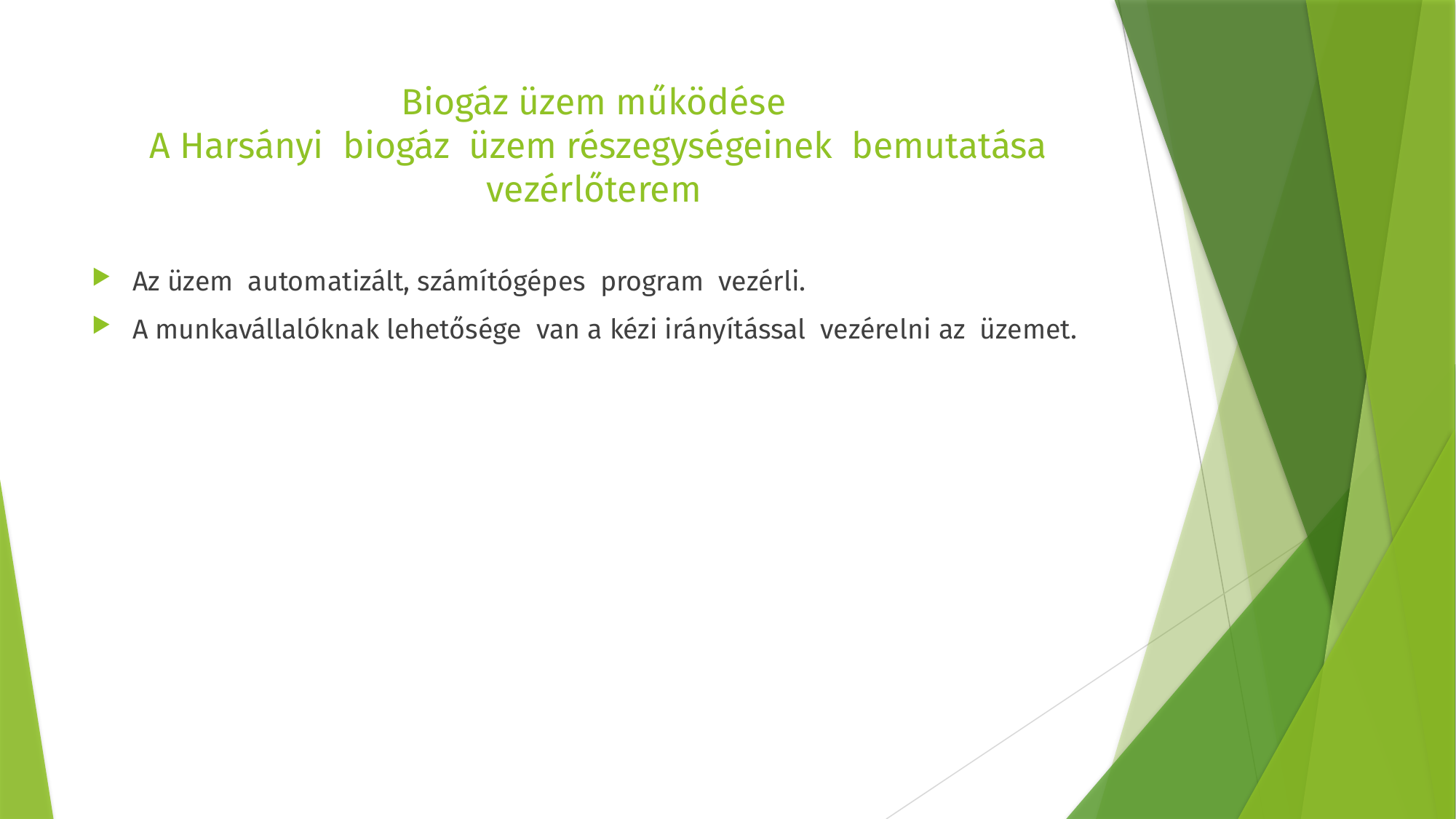

# Biogáz üzem működése A Harsányi  biogáz  üzem részegységeinek  bemutatása vezérlőterem
Az üzem  automatizált, számítógépes  program  vezérli.
A munkavállalóknak lehetősége  van a kézi irányítással  vezérelni az  üzemet.